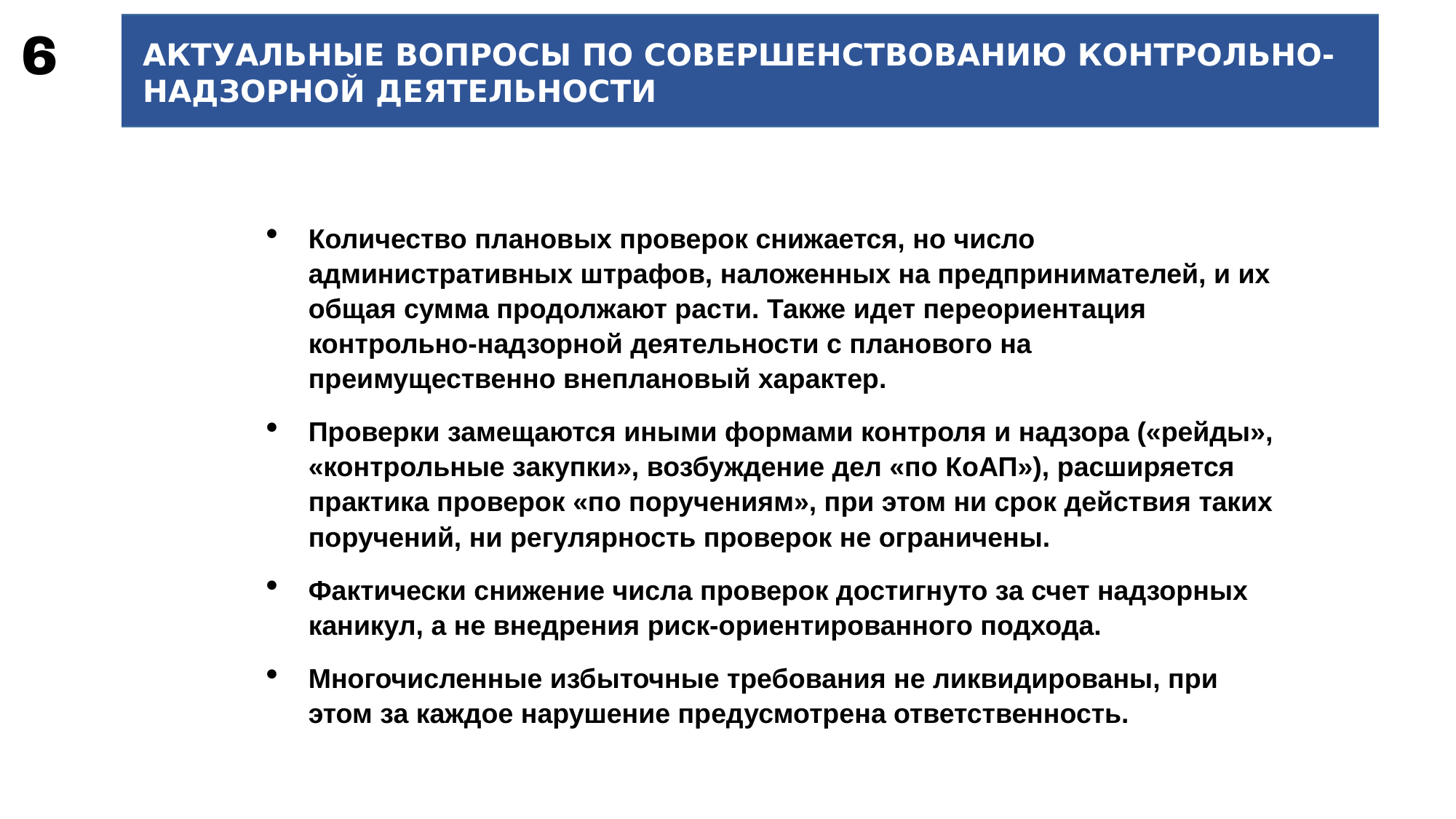

6

АКТУАЛЬНЫЕ ВОПРОСЫ ПО СОВЕРШЕНСТВОВАНИЮ КОНТРОЛЬНО-НАДЗОРНОЙ ДЕЯТЕЛЬНОСТИ
Количество плановых проверок снижается, но число административных штрафов, наложенных на предпринимателей, и их общая сумма продолжают расти. Также идет переориентация контрольно-надзорной деятельности с планового на преимущественно внеплановый характер.
Проверки замещаются иными формами контроля и надзора («рейды», «контрольные закупки», возбуждение дел «по КоАП»), расширяется практика проверок «по поручениям», при этом ни срок действия таких поручений, ни регулярность проверок не ограничены.
Фактически снижение числа проверок достигнуто за счет надзорных каникул, а не внедрения риск-ориентированного подхода.
Многочисленные избыточные требования не ликвидированы, при этом за каждое нарушение предусмотрена ответственность.